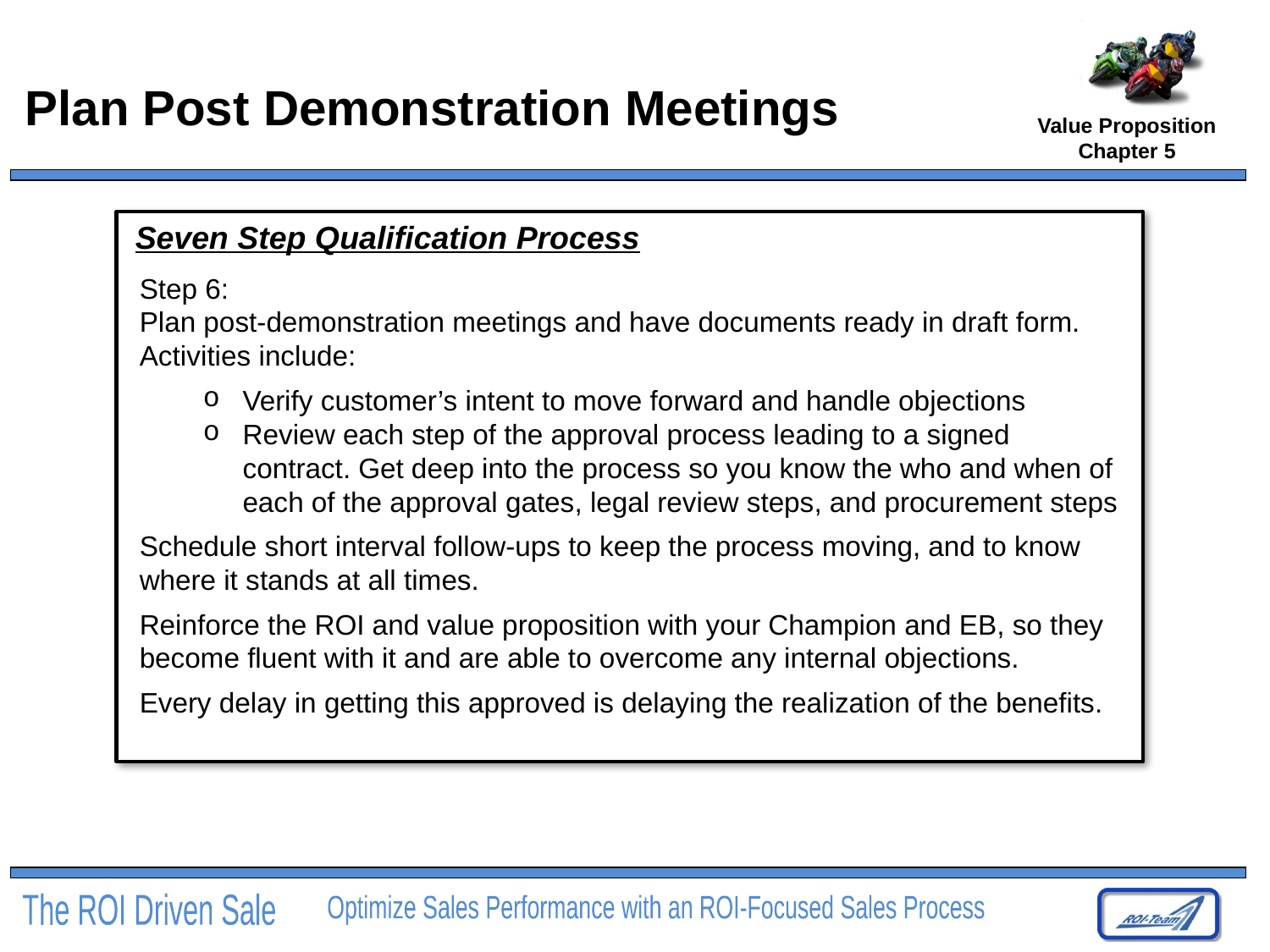

# Plan Post Demonstration Meetings

Value Proposition
Chapter 5

Seven Step Qualification Process
Step 6:
Plan post-demonstration meetings and have documents ready in draft form. Activities include:
Verify customer’s intent to move forward and handle objections
Review each step of the approval process leading to a signed contract. Get deep into the process so you know the who and when of each of the approval gates, legal review steps, and procurement steps
Schedule short interval follow-ups to keep the process moving, and to know where it stands at all times.
Reinforce the ROI and value proposition with your Champion and EB, so they become fluent with it and are able to overcome any internal objections.
Every delay in getting this approved is delaying the realization of the benefits.